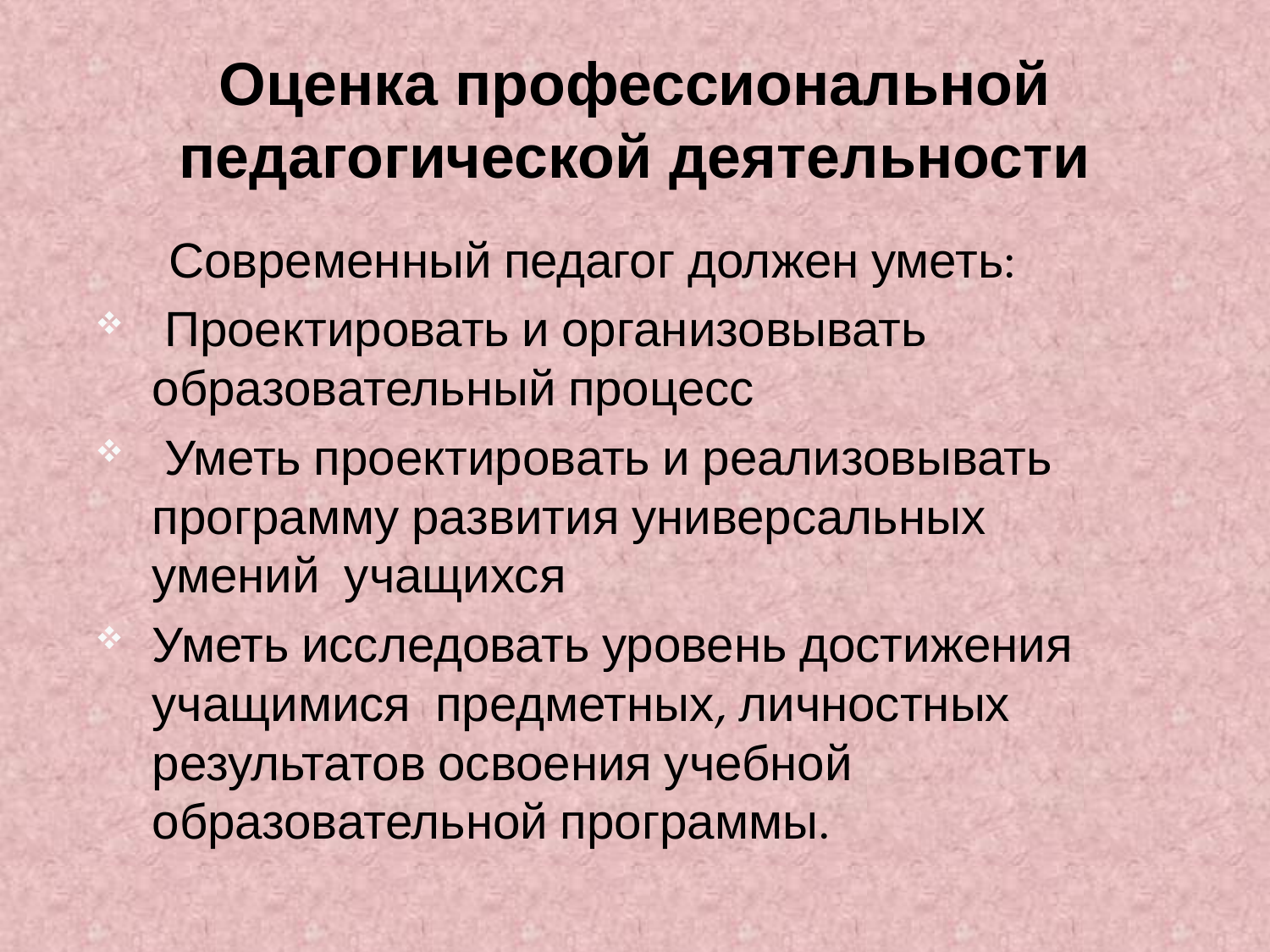

# Оценка профессиональной педагогической деятельности
      Современный педагог должен уметь:
 Проектировать и организовывать образовательный процесс
 Уметь проектировать и реализовывать программу развития универсальных               умений  учащихся
Уметь исследовать уровень достижения учащимися  предметных, личностных  результатов освоения учебной  образовательной программы.